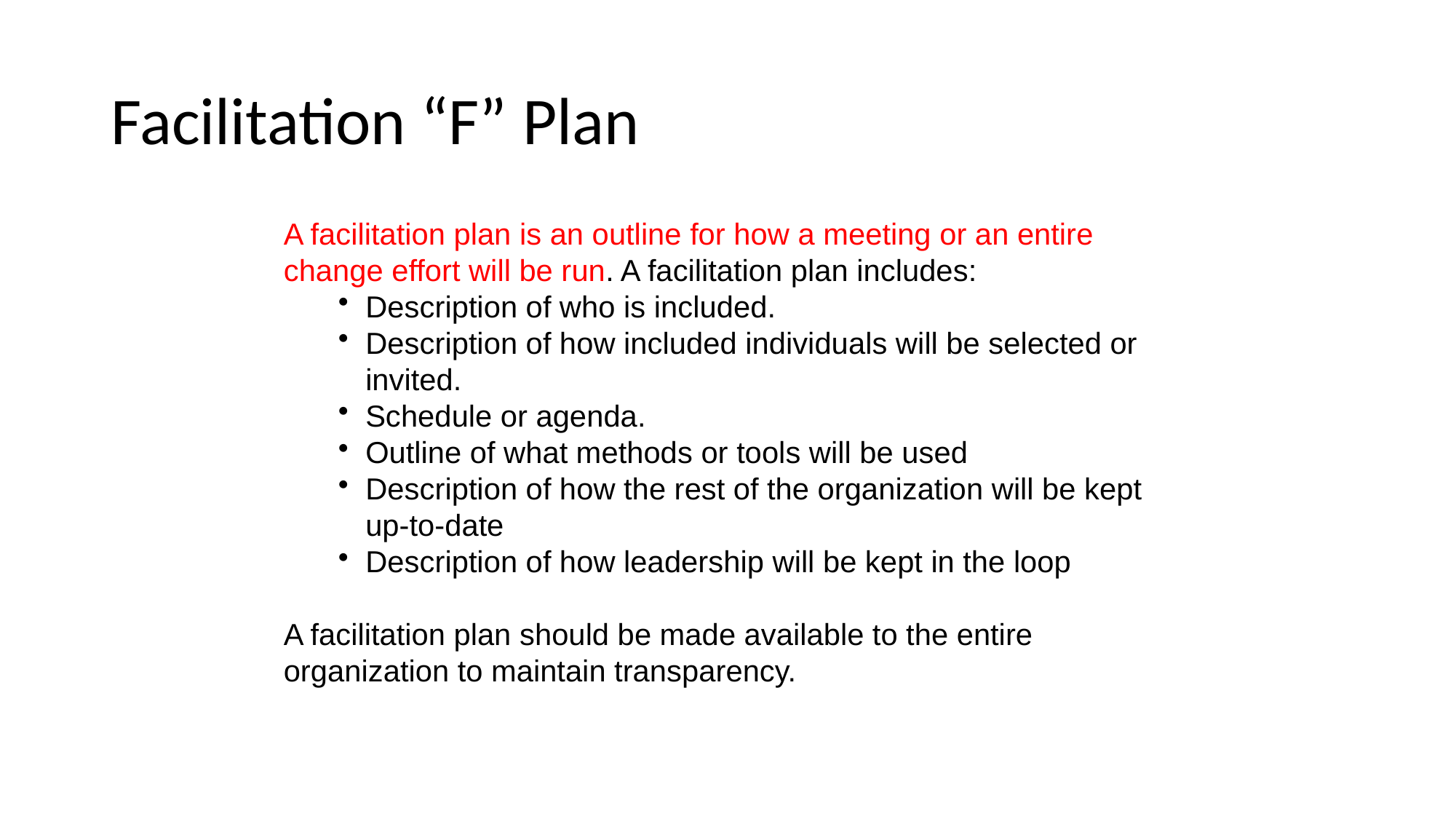

# Facilitation “F” Plan
A facilitation plan is an outline for how a meeting or an entire change effort will be run. A facilitation plan includes:
Description of who is included.
Description of how included individuals will be selected or invited.
Schedule or agenda.
Outline of what methods or tools will be used
Description of how the rest of the organization will be kept up-to-date
Description of how leadership will be kept in the loop

A facilitation plan should be made available to the entire organization to maintain transparency.